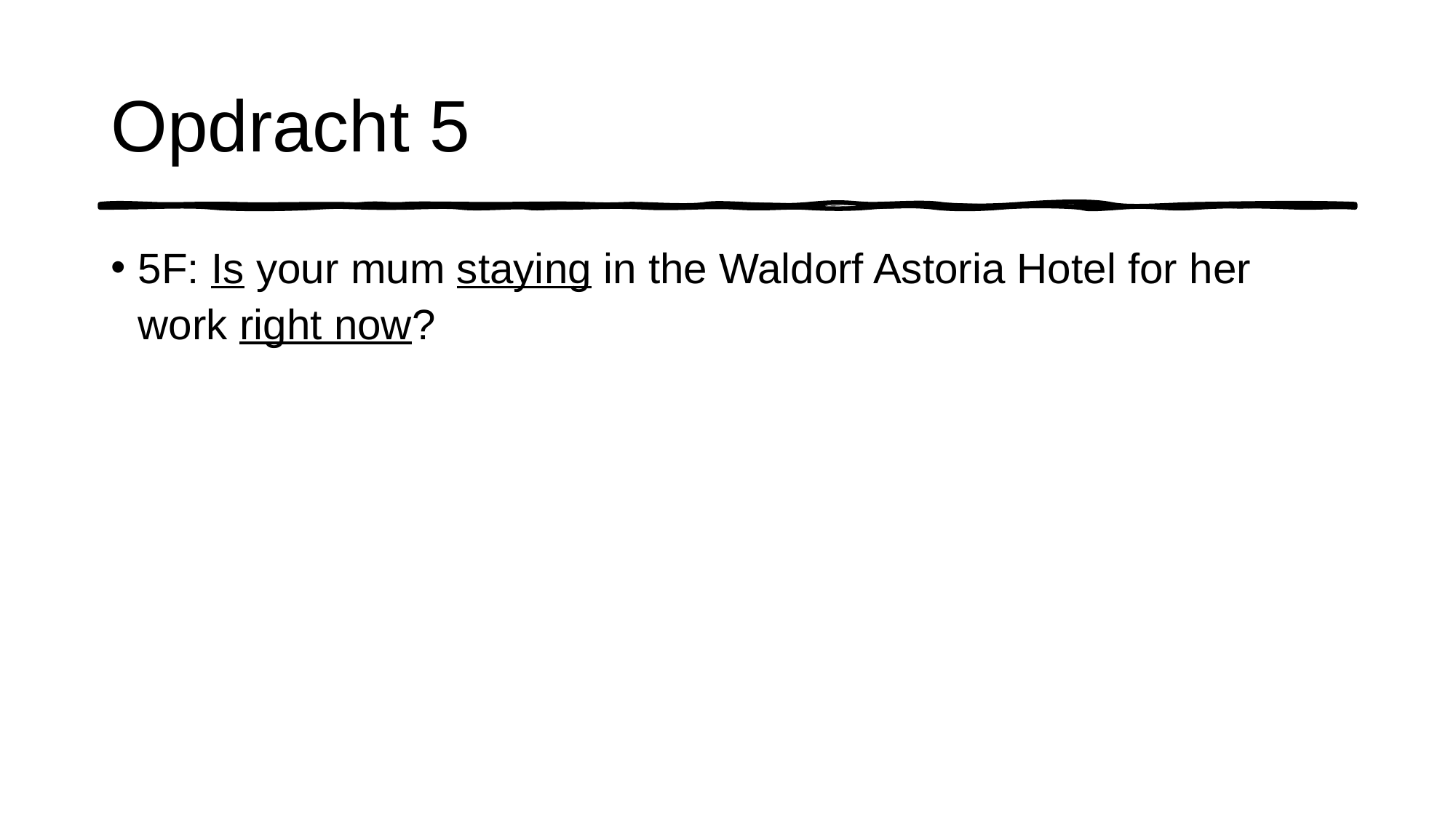

# Opdracht 5
5F: Is your mum staying in the Waldorf Astoria Hotel for her work right now?